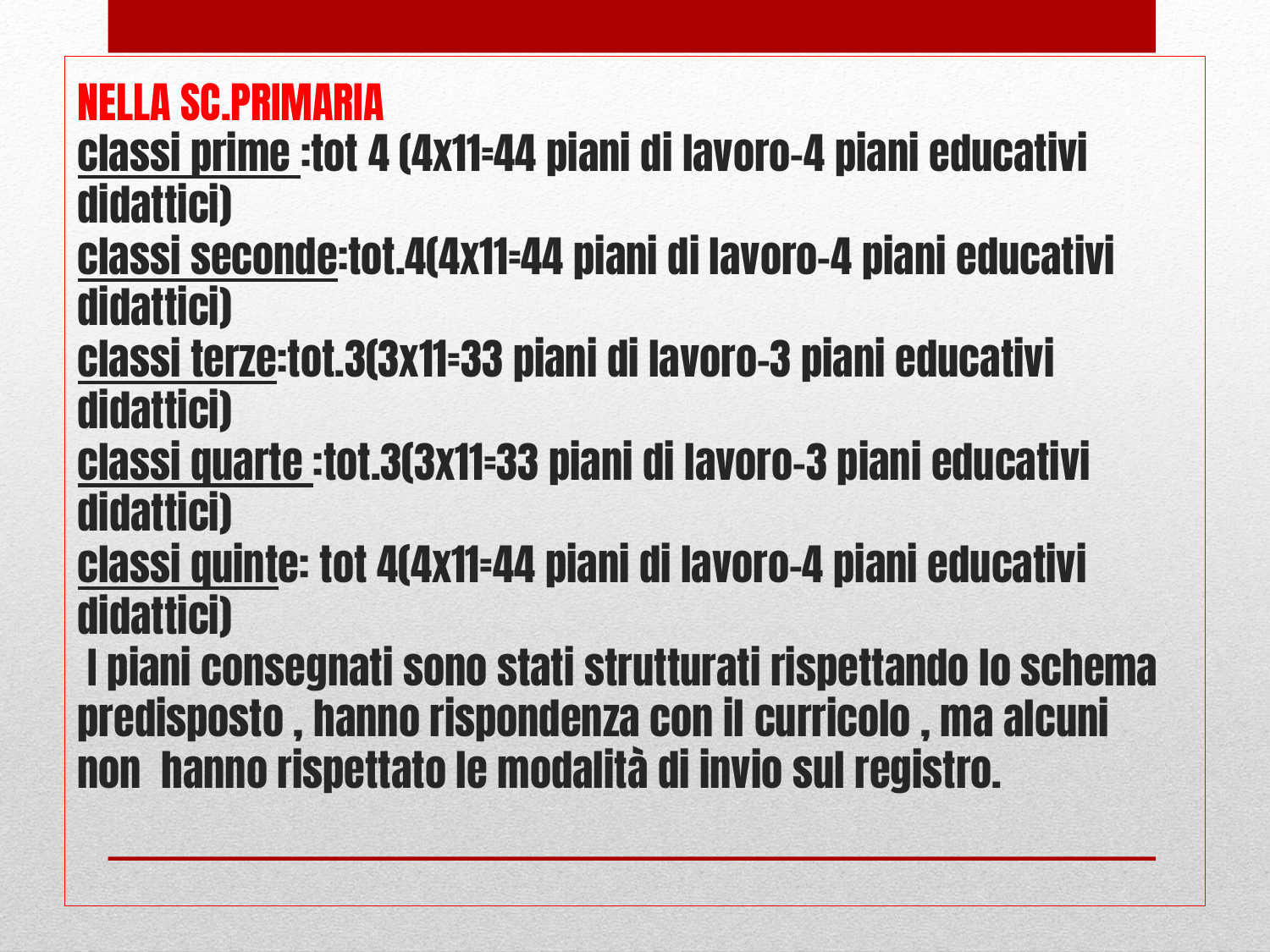

# NELLA SC.PRIMARIA classi prime :tot 4 (4x11=44 piani di lavoro-4 piani educativi didattici) classi seconde:tot.4(4x11=44 piani di lavoro-4 piani educativi didattici) classi terze:tot.3(3x11=33 piani di lavoro-3 piani educativi didattici) classi quarte :tot.3(3x11=33 piani di lavoro-3 piani educativi didattici) classi quinte: tot 4(4x11=44 piani di lavoro-4 piani educativi didattici) I piani consegnati sono stati strutturati rispettando lo schema predisposto , hanno rispondenza con il curricolo , ma alcuni  non  hanno rispettato le modalità di invio sul registro.